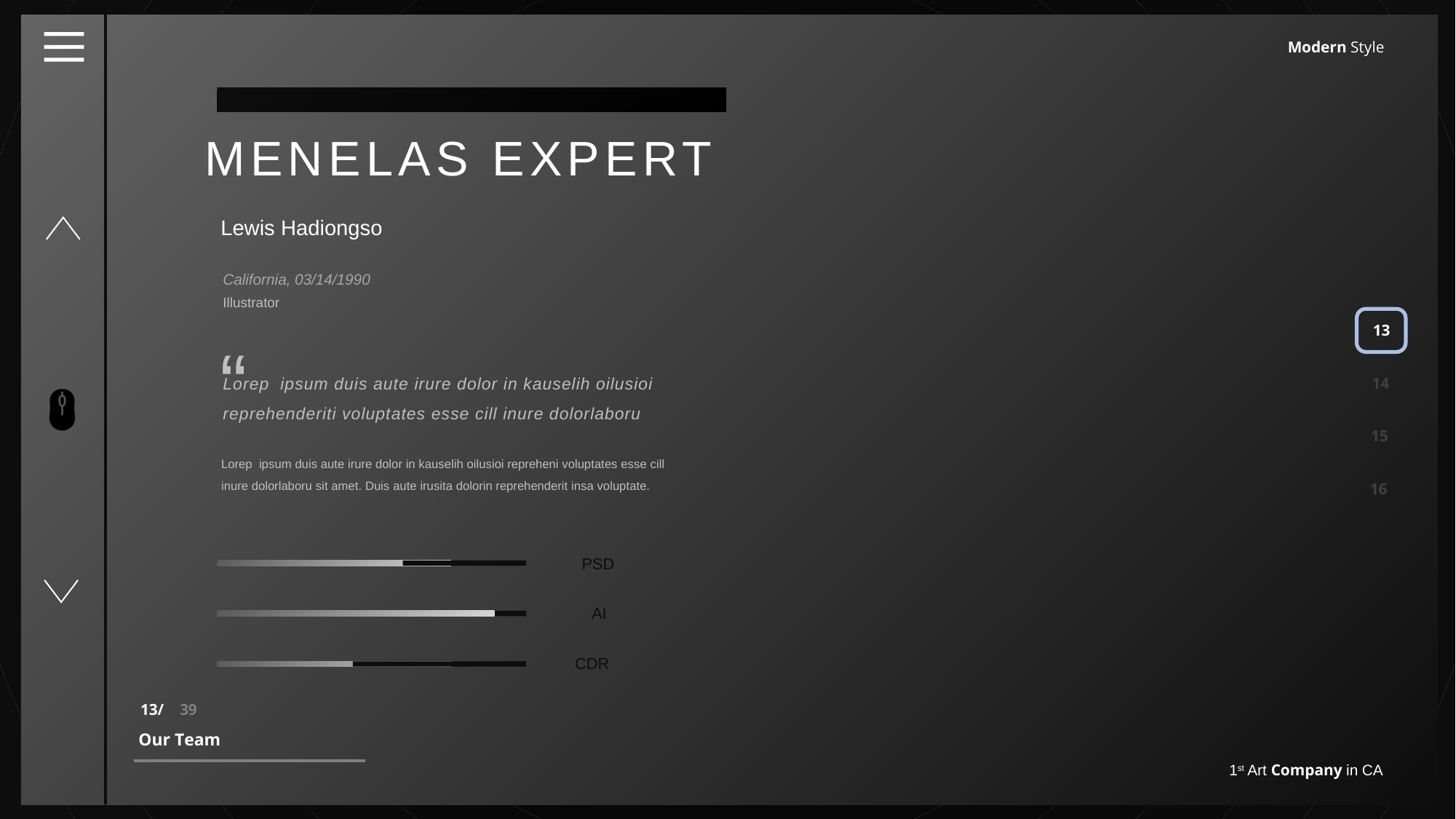

Modern Style
MENELAS EXPERT
Lewis Hadiongso

California, 03/14/1990
Illustrator

13
“
Lorep  ipsum duis aute irure dolor in kauselih oilusioi reprehenderiti voluptates esse cill inure dolorlaboru
14

15
Lorep  ipsum duis aute irure dolor in kauselih oilusioi repreheni voluptates esse cill inure dolorlaboru sit amet. Duis aute irusita dolorin reprehenderit insa voluptate.
16
PSD

AI

CDR

13/    39
Our Team
1st Art Company in CA